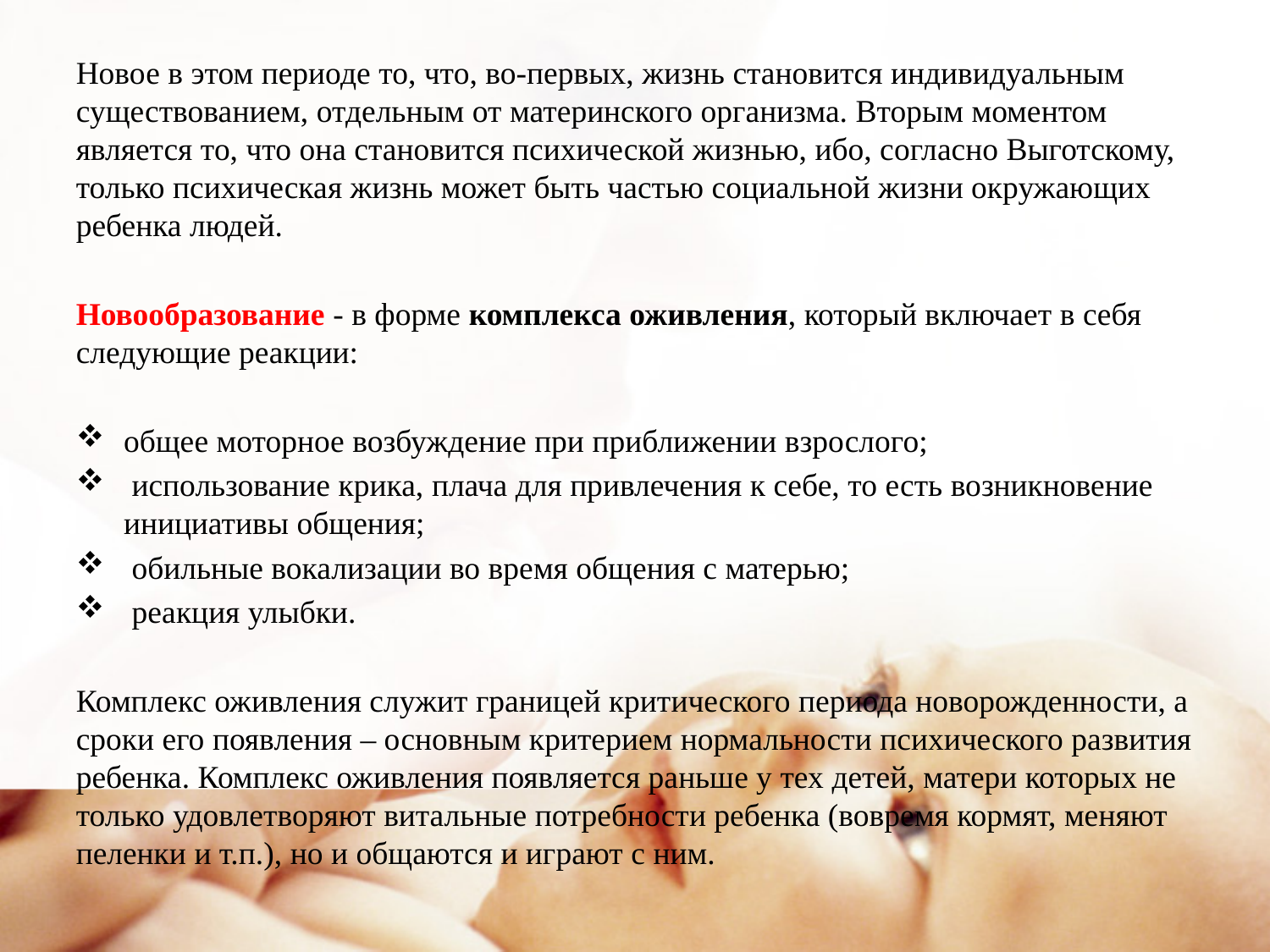

Новое в этом периоде то, что, во-первых, жизнь становится индивидуальным существованием, отдельным от материнского организма. Вторым моментом является то, что она становится психической жизнью, ибо, согласно Выготскому, только психическая жизнь может быть частью социальной жизни окружающих ребенка людей.

Новообразование - в форме комплекса оживления, который включает в себя следующие реакции:

общее моторное возбуждение при приближении взрослого;
 использование крика, плача для привлечения к себе, то есть возникновение инициативы общения;
 обильные вокализации во время общения с матерью;
 реакция улыбки.

Комплекс оживления служит границей критического периода новорожденности, а сроки его появления – основным критерием нормальности психического развития ребенка. Комплекс оживления появляется раньше у тех детей, матери которых не только удовлетворяют витальные потребности ребенка (вовремя кормят, меняют пеленки и т.п.), но и общаются и играют с ним.